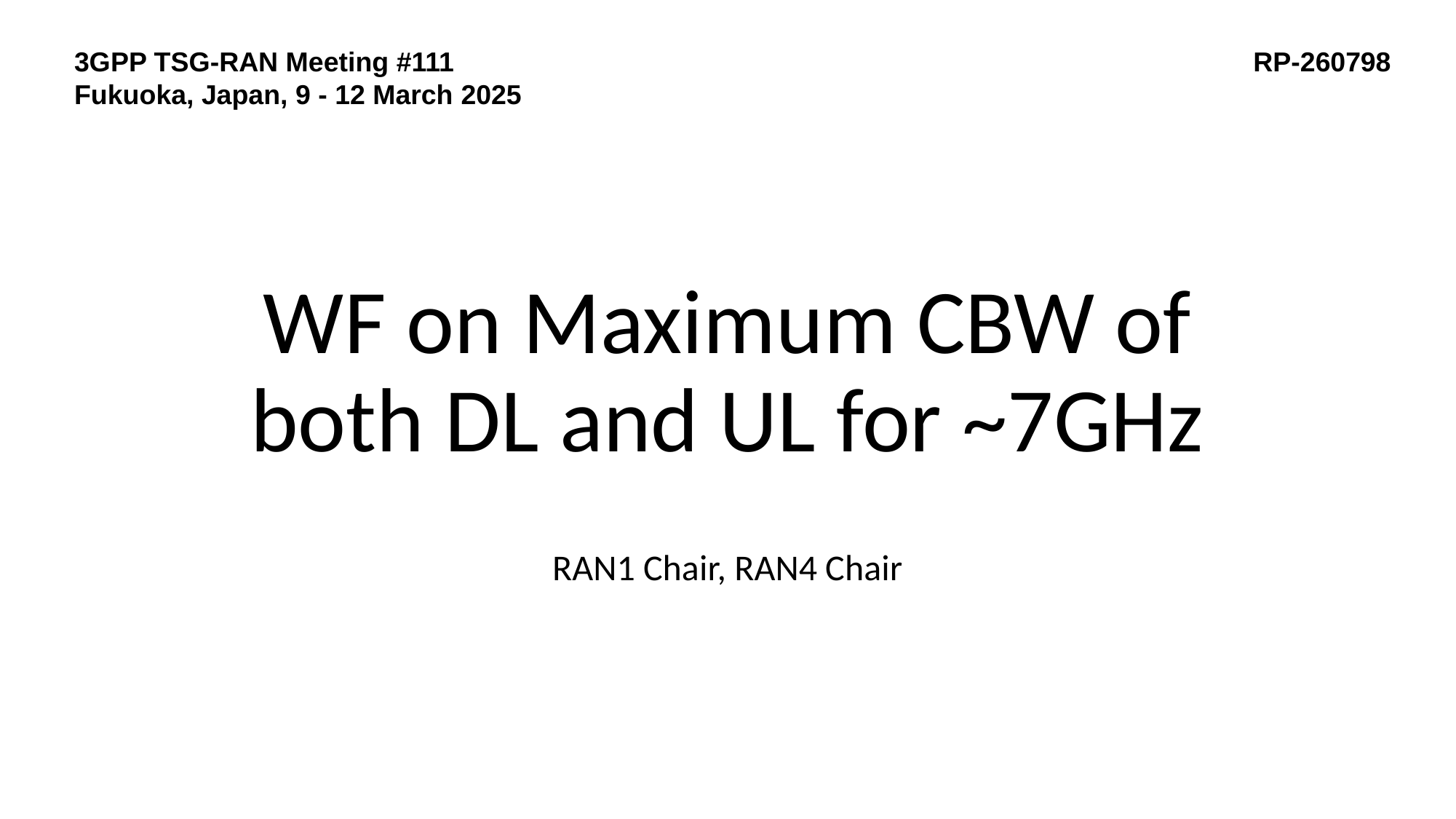

3GPP TSG-RAN Meeting #111                                                                                                         RP-260798
Fukuoka, Japan, 9 - 12 March 2025
# WF on Maximum CBW of both DL and UL for ~7GHz
RAN1 Chair, RAN4 Chair